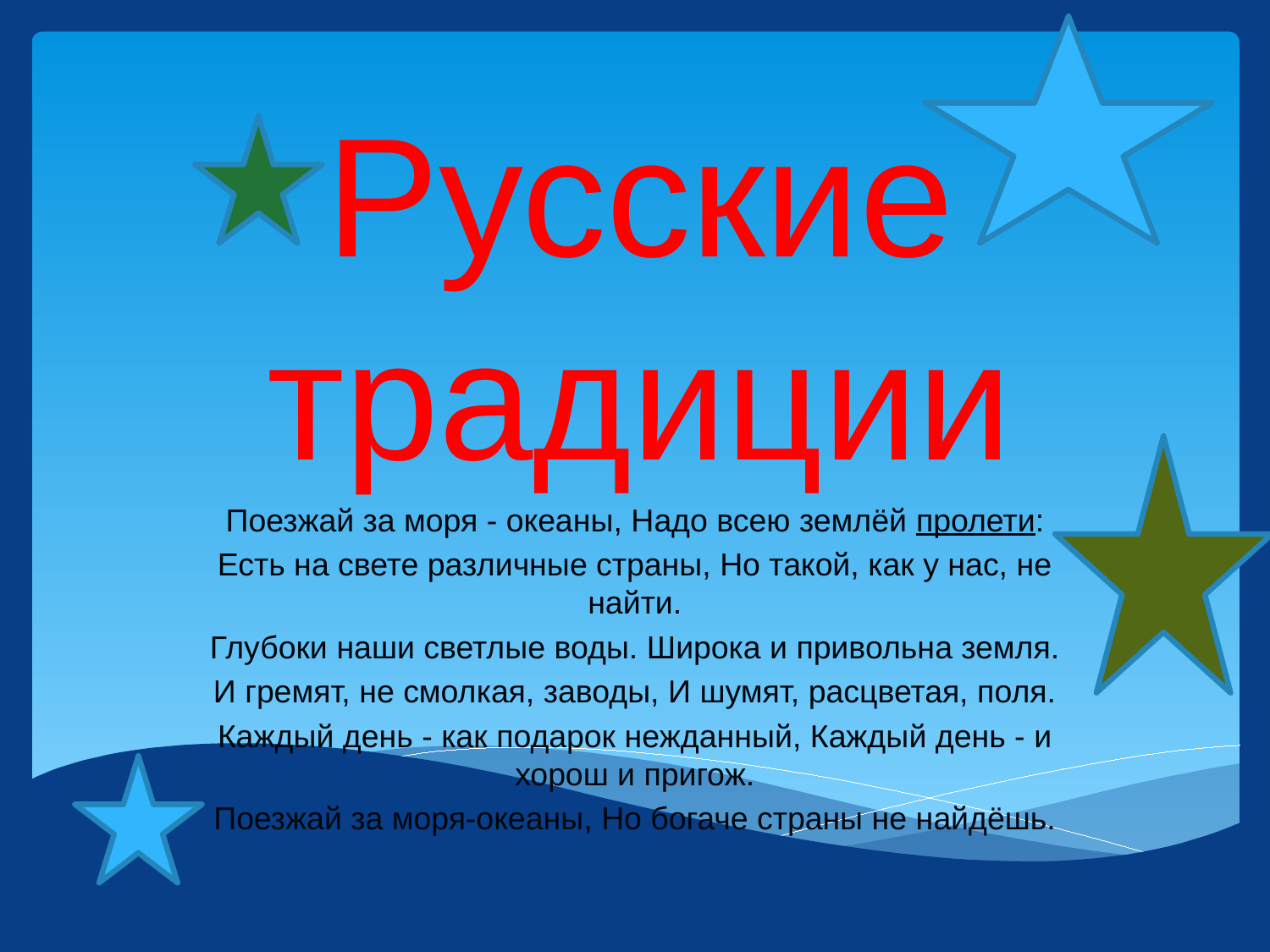

# Русские традиции

Поезжай за моря - океаны, Надо всею землёй пролети:
Есть на свете различные страны, Но такой, как у нас, не найти.
Глубоки наши светлые воды. Широка и привольна земля.
И гремят, не смолкая, заводы, И шумят, расцветая, поля.
Каждый день - как подарок нежданный, Каждый день - и хорош и пригож.
Поезжай за моря-океаны, Но богаче страны не найдёшь.